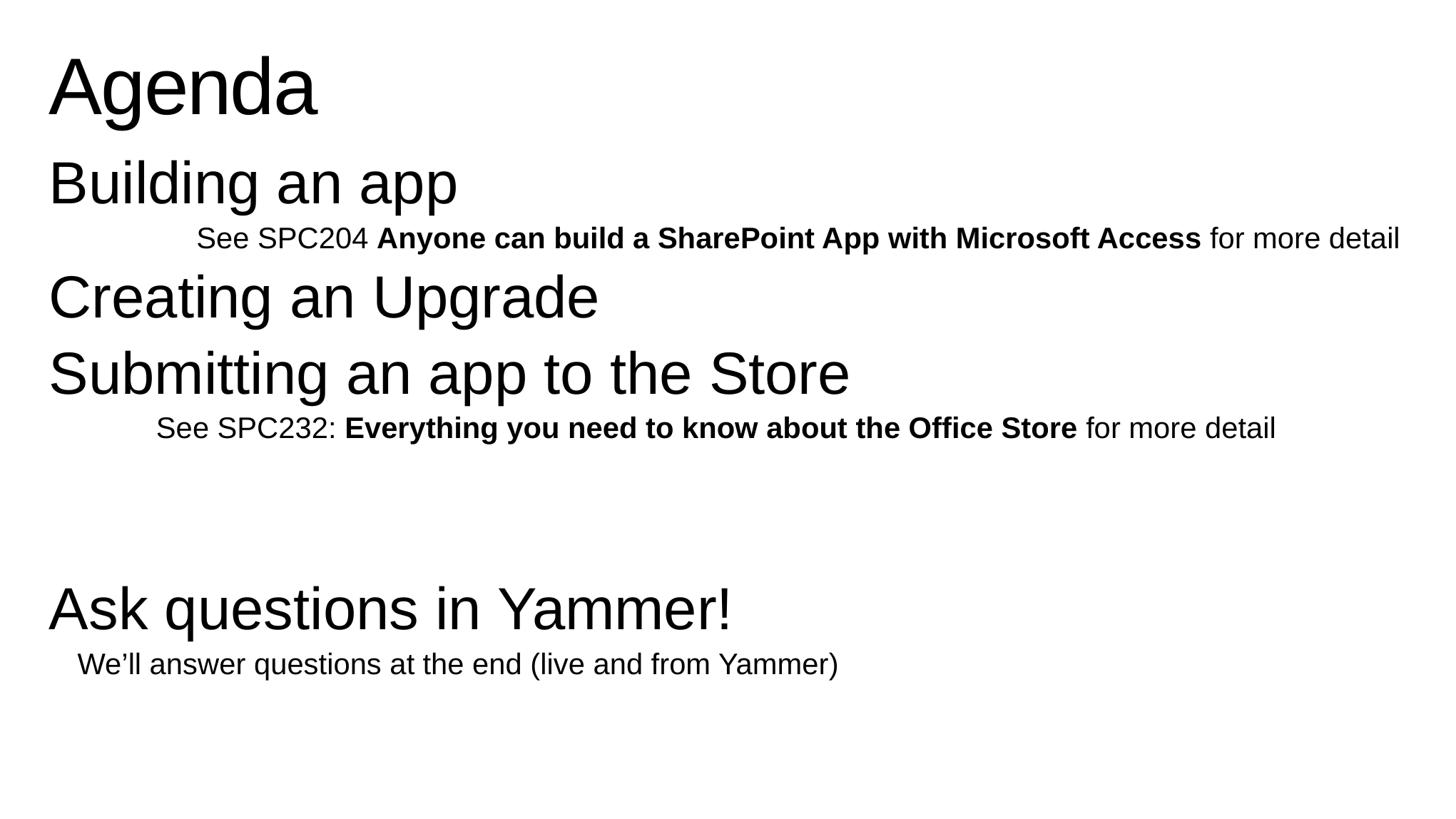

# Agenda
Building an app
	See SPC204 Anyone can build a SharePoint App with Microsoft Access for more detail
Creating an Upgrade
Submitting an app to the Store
	See SPC232: Everything you need to know about the Office Store for more detail

Ask questions in Yammer!
We’ll answer questions at the end (live and from Yammer)